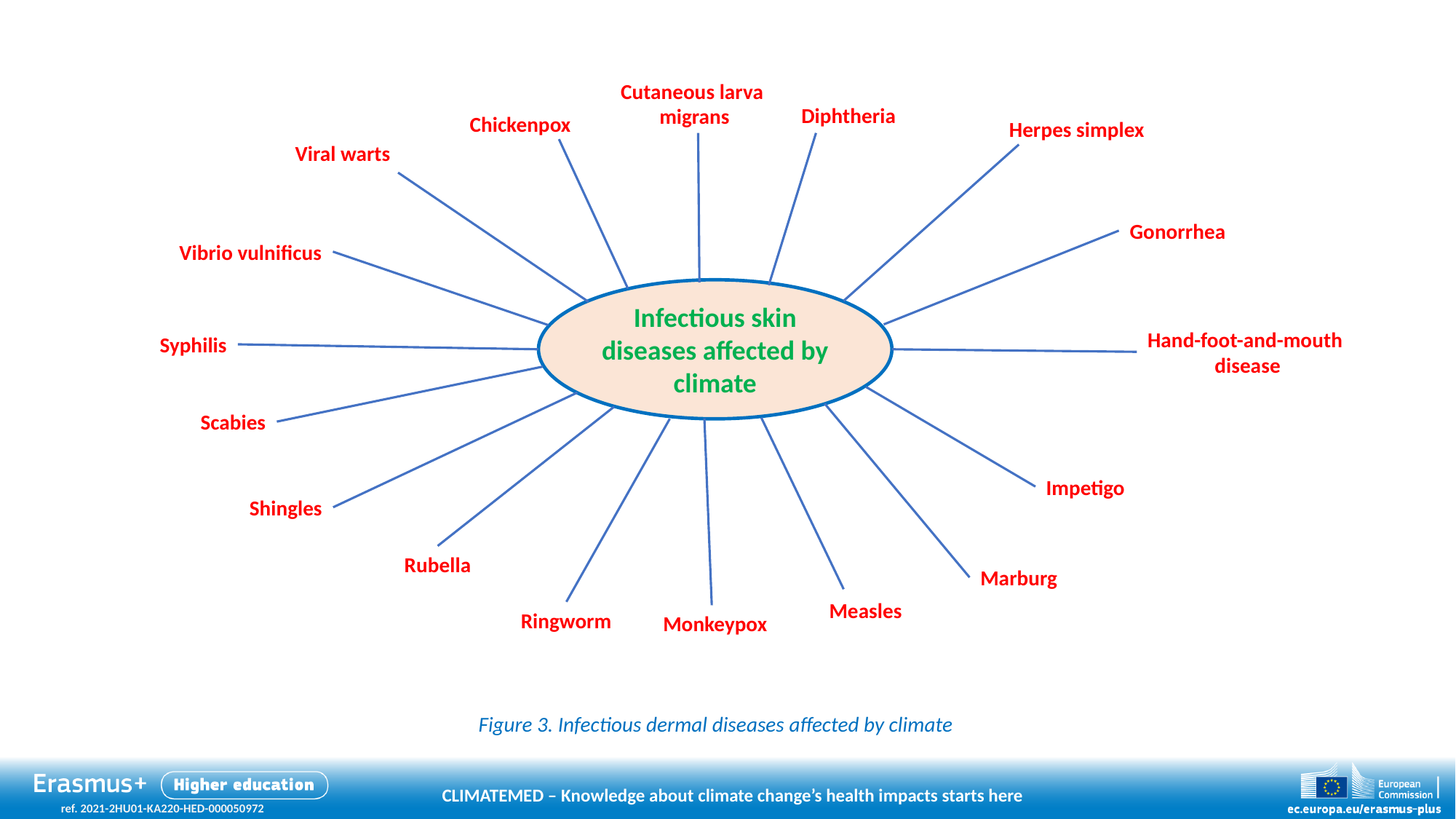

Cutaneous larva
migrans
Diphtheria
Chickenpox
Herpes simplex
Viral warts
Gonorrhea
Vibrio vulnificus
Infectious skin diseases affected by climate
Hand-foot-and-mouth
disease
Syphilis
Scabies
Impetigo
Shingles
Rubella
Marburg
Measles
Ringworm
Monkeypox
Figure 3. Infectious dermal diseases affected by climate